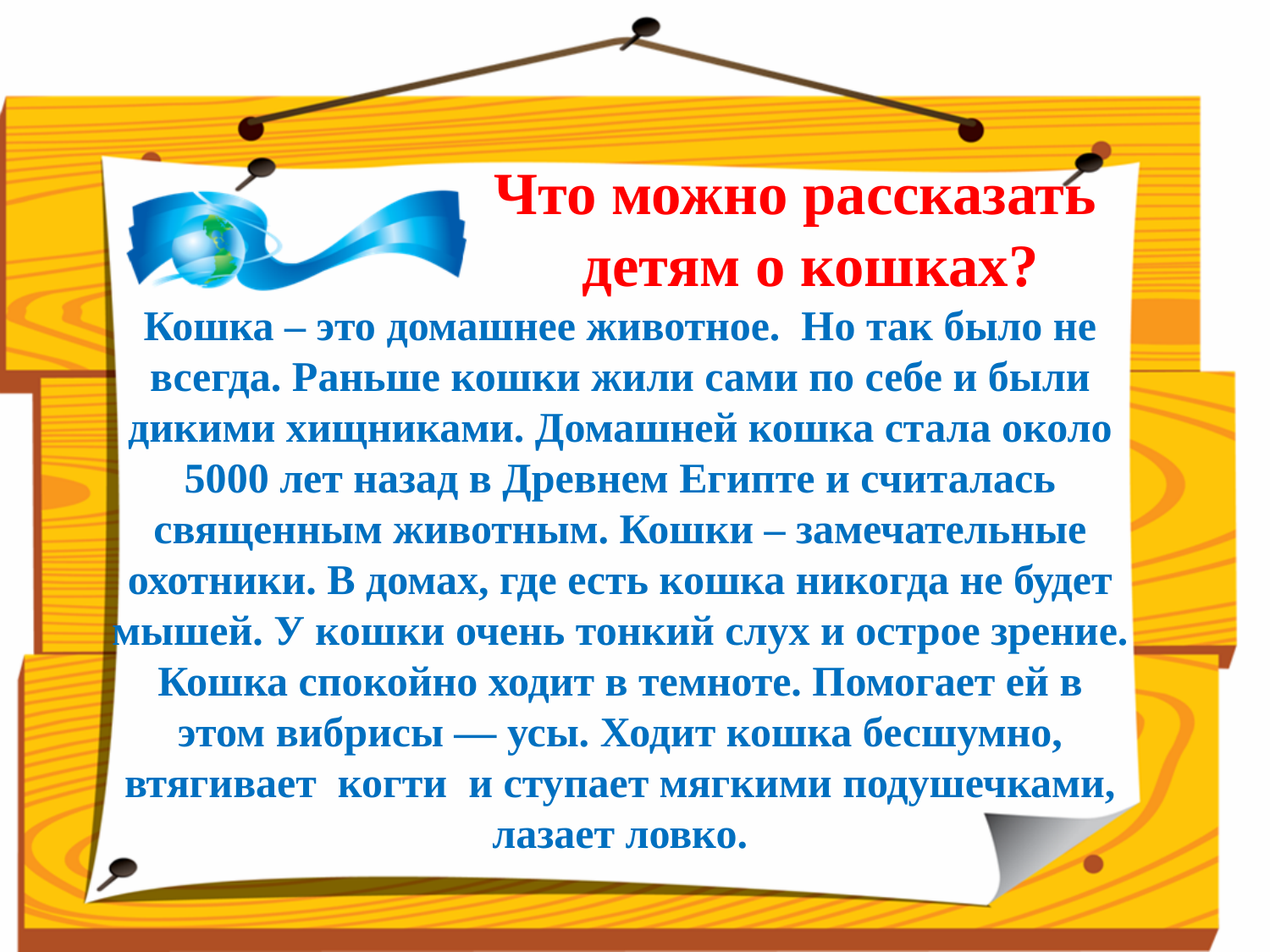

Что можно рассказать            		детям о кошках?
Кошка – это домашнее животное.  Но так было не всегда. Раньше кошки жили сами по себе и были дикими хищниками. Домашней кошка стала около 5000 лет назад в Древнем Египте и считалась священным животным. Кошки – замечательные охотники. В домах, где есть кошка никогда не будет мышей. У кошки очень тонкий слух и острое зрение. Кошка спокойно ходит в темноте. Помогает ей в этом вибрисы — усы. Ходит кошка бесшумно, втягивает  когти  и ступает мягкими подушечками, лазает ловко.